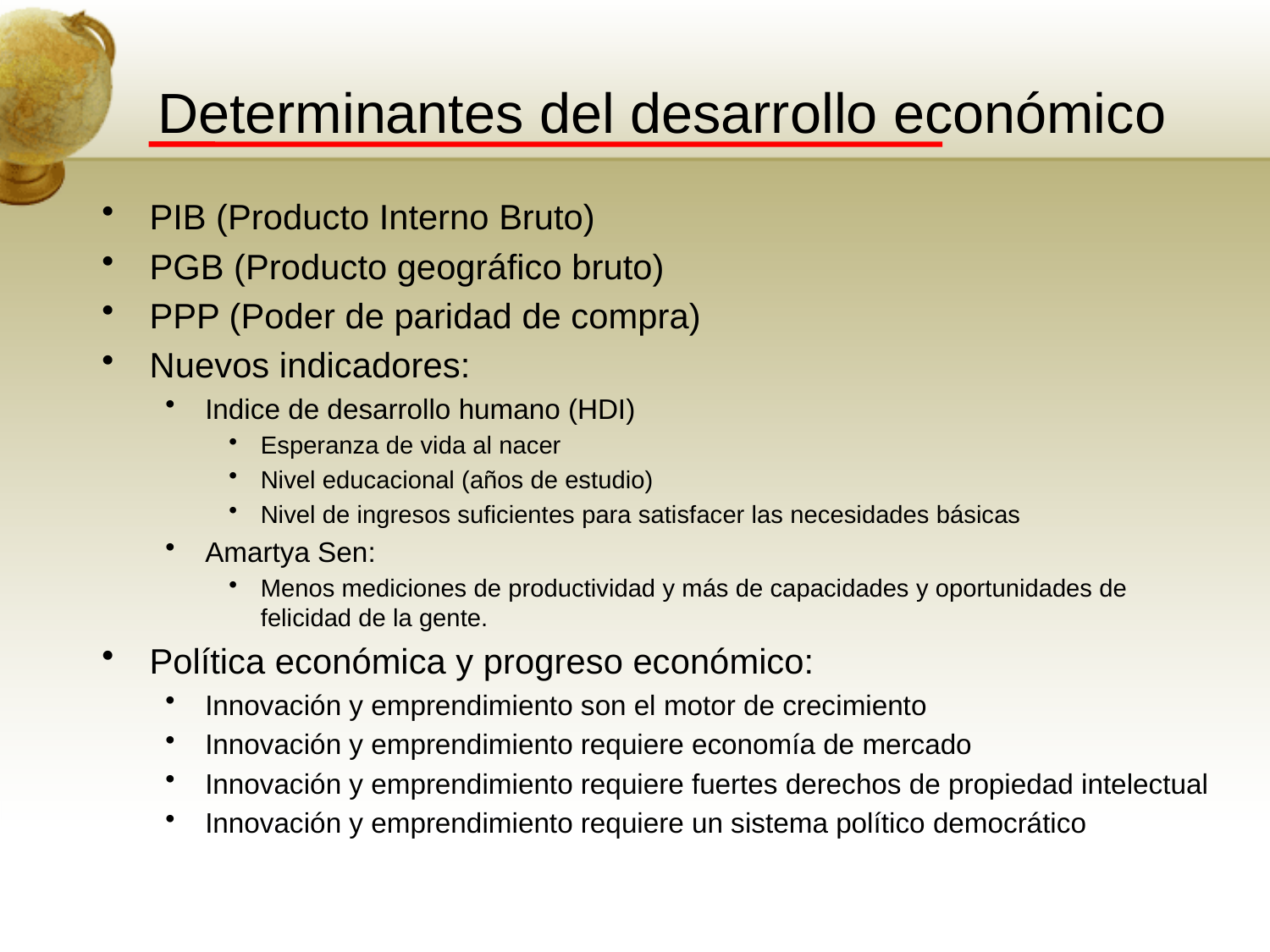

# Determinantes del desarrollo económico

PIB (Producto Interno Bruto)
PGB (Producto geográfico bruto)
PPP (Poder de paridad de compra)
Nuevos indicadores:
Indice de desarrollo humano (HDI)
Esperanza de vida al nacer
Nivel educacional (años de estudio)
Nivel de ingresos suficientes para satisfacer las necesidades básicas
Amartya Sen:
Menos mediciones de productividad y más de capacidades y oportunidades de felicidad de la gente.
Política económica y progreso económico:
Innovación y emprendimiento son el motor de crecimiento
Innovación y emprendimiento requiere economía de mercado
Innovación y emprendimiento requiere fuertes derechos de propiedad intelectual
Innovación y emprendimiento requiere un sistema político democrático